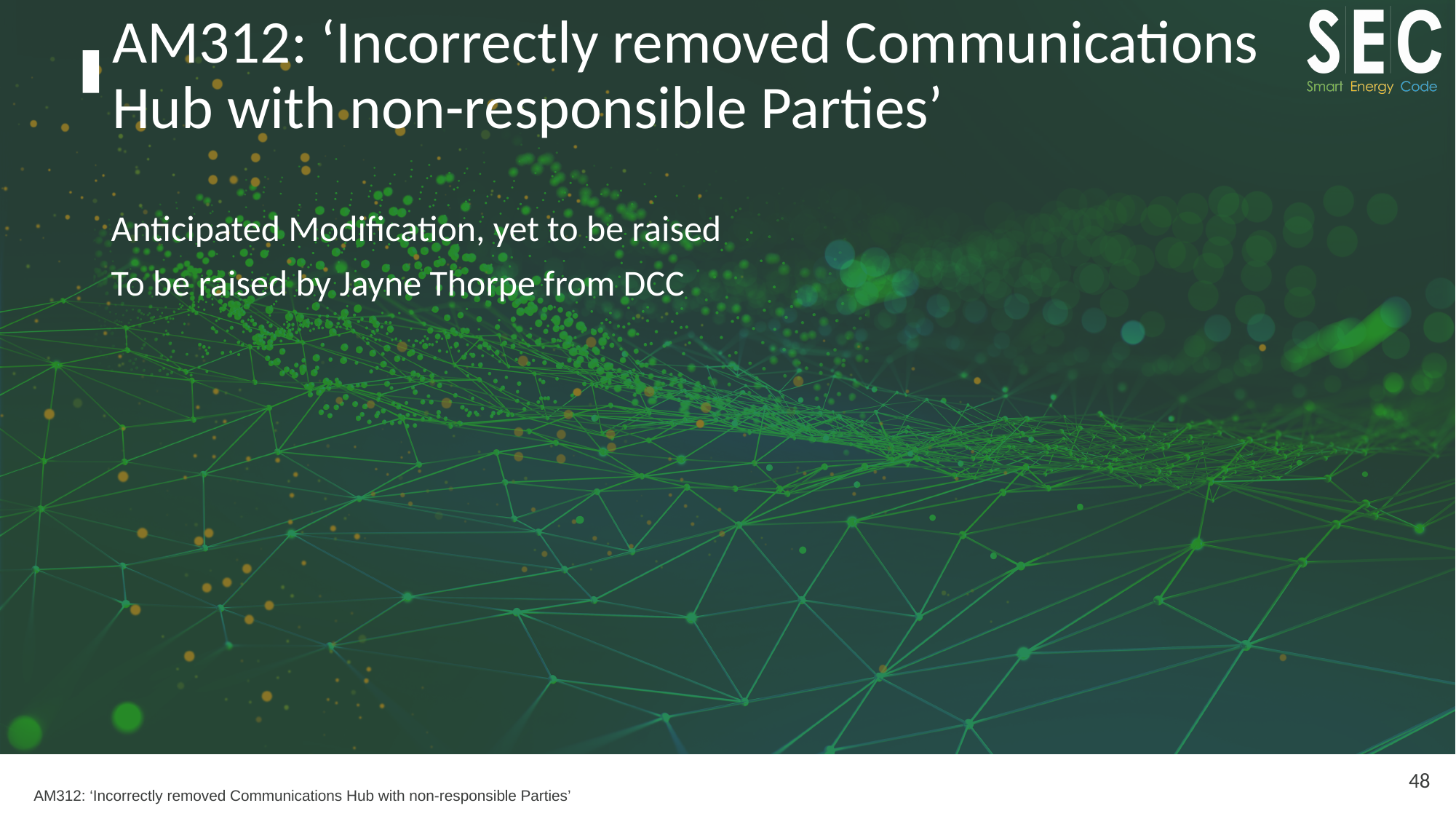

# AM312: ‘Incorrectly removed Communications Hub with non-responsible Parties’
Anticipated Modification, yet to be raised
To be raised by Jayne Thorpe from DCC

48
AM312: ‘Incorrectly removed Communications Hub with non-responsible Parties’